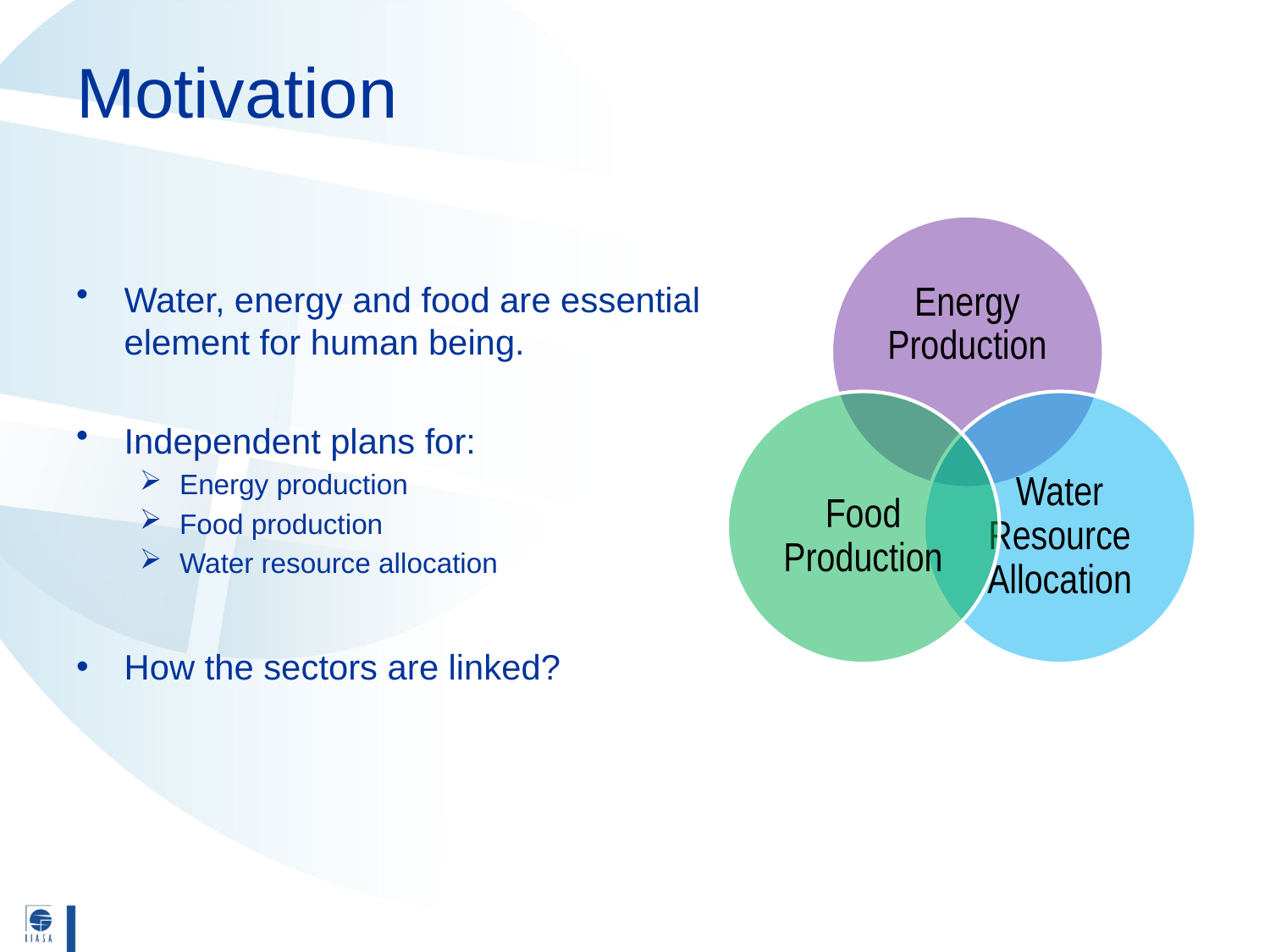

# Motivation
Energy Production
Water Resource Allocation
Food Production
Water, energy and food are essential element for human being.

Independent plans for:
Energy production
Food production
Water resource allocation

How the sectors are linked?